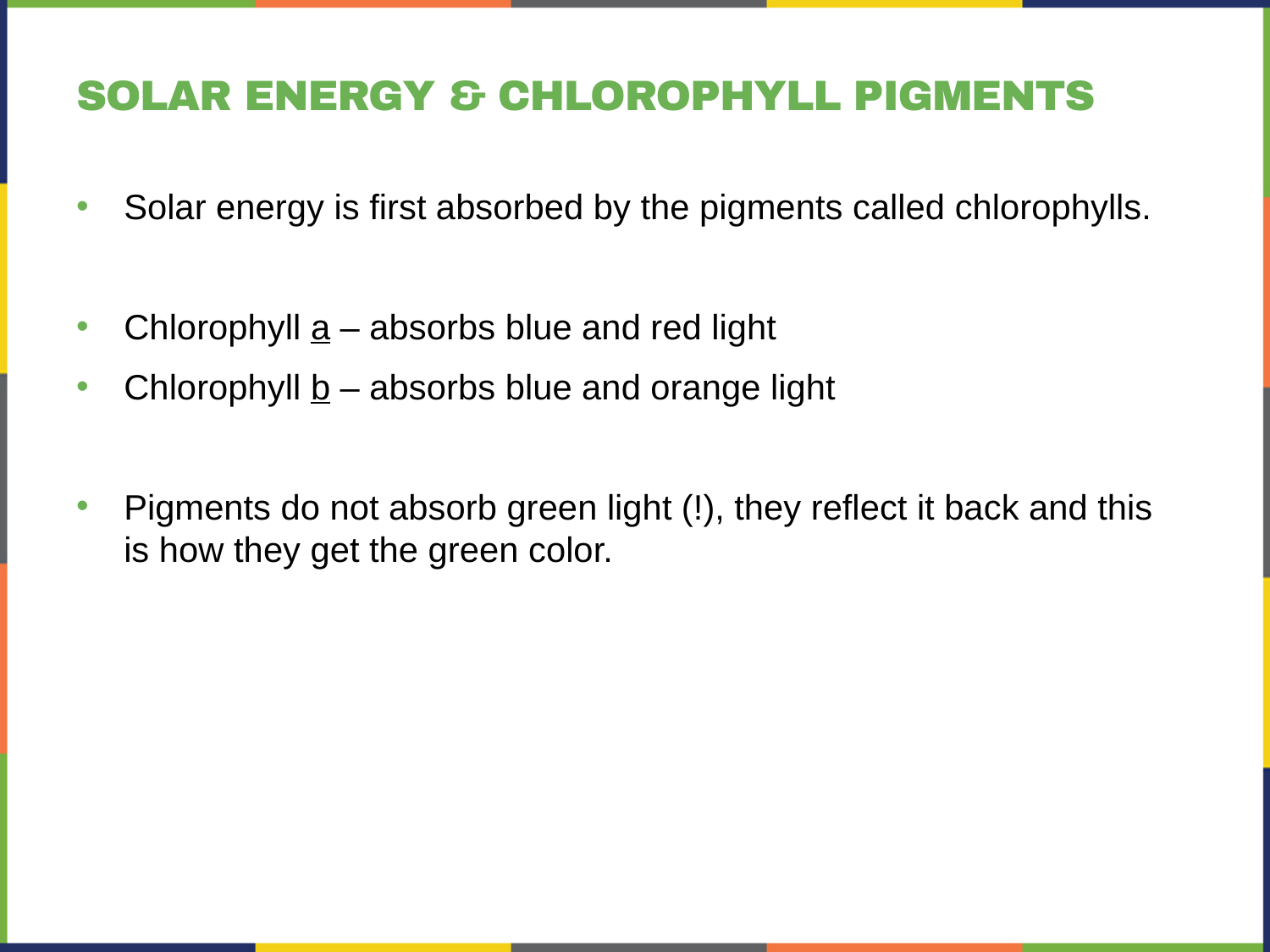

# Solar energy & chlorophyll pigments
Solar energy is first absorbed by the pigments called chlorophylls.

Chlorophyll a – absorbs blue and red light
Chlorophyll b – absorbs blue and orange light

Pigments do not absorb green light (!), they reflect it back and this is how they get the green color.